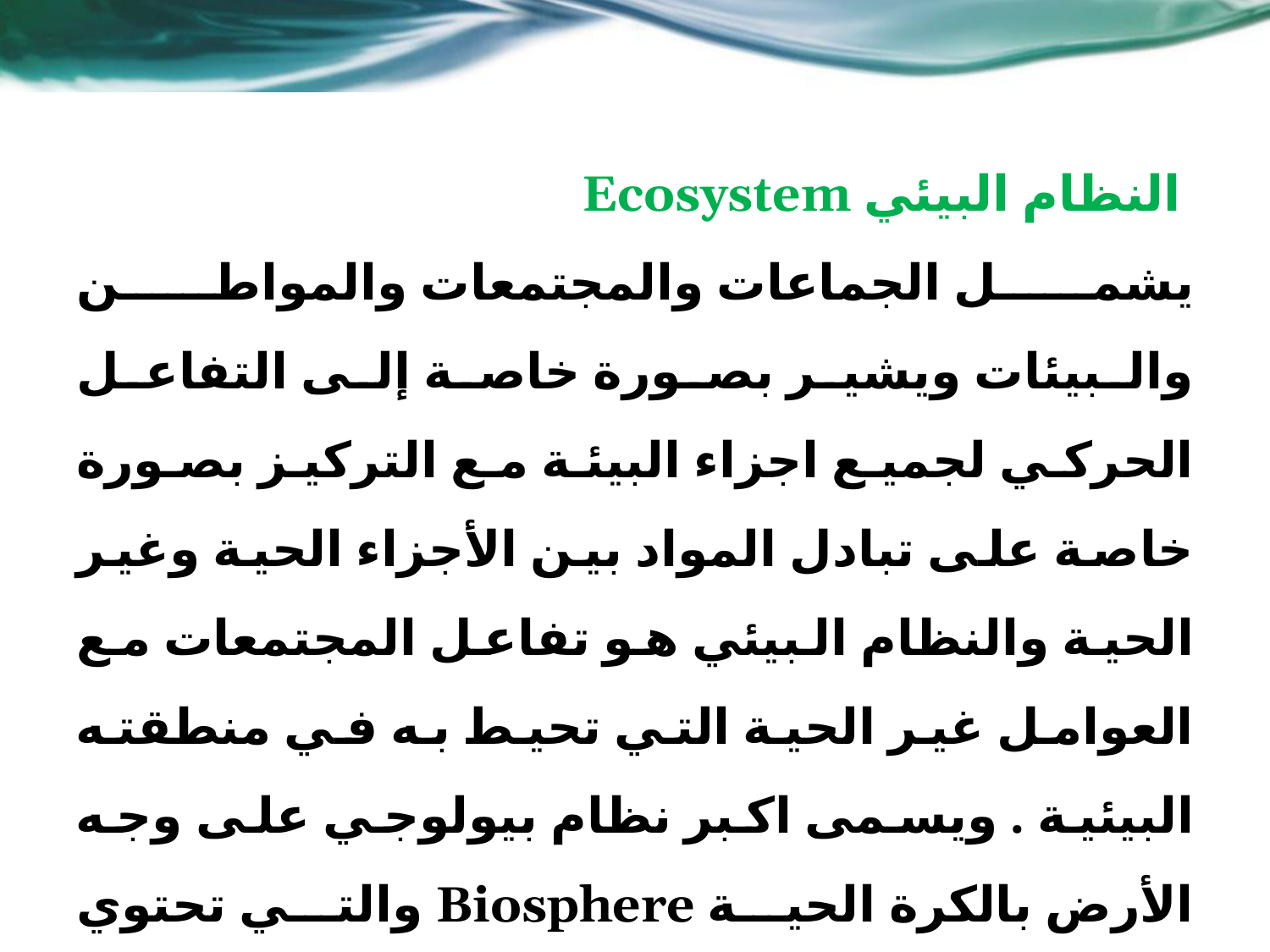

النظام البيئي Ecosystem
يشمل الجماعات والمجتمعات والمواطن والبيئات ويشير بصورة خاصة إلى التفاعل الحركي لجميع اجزاء البيئة مع التركيز بصورة خاصة على تبادل المواد بين الأجزاء الحية وغير الحية والنظام البيئي هو تفاعل المجتمعات مع العوامل غير الحية التي تحيط به في منطقته البيئية . ويسمى اكبر نظام بيولوجي على وجه الأرض بالكرة الحية Biosphere والتي تحتوي جميع العوامل الحية وغير الحية الموجودة في اليابسة والهواء والماء.